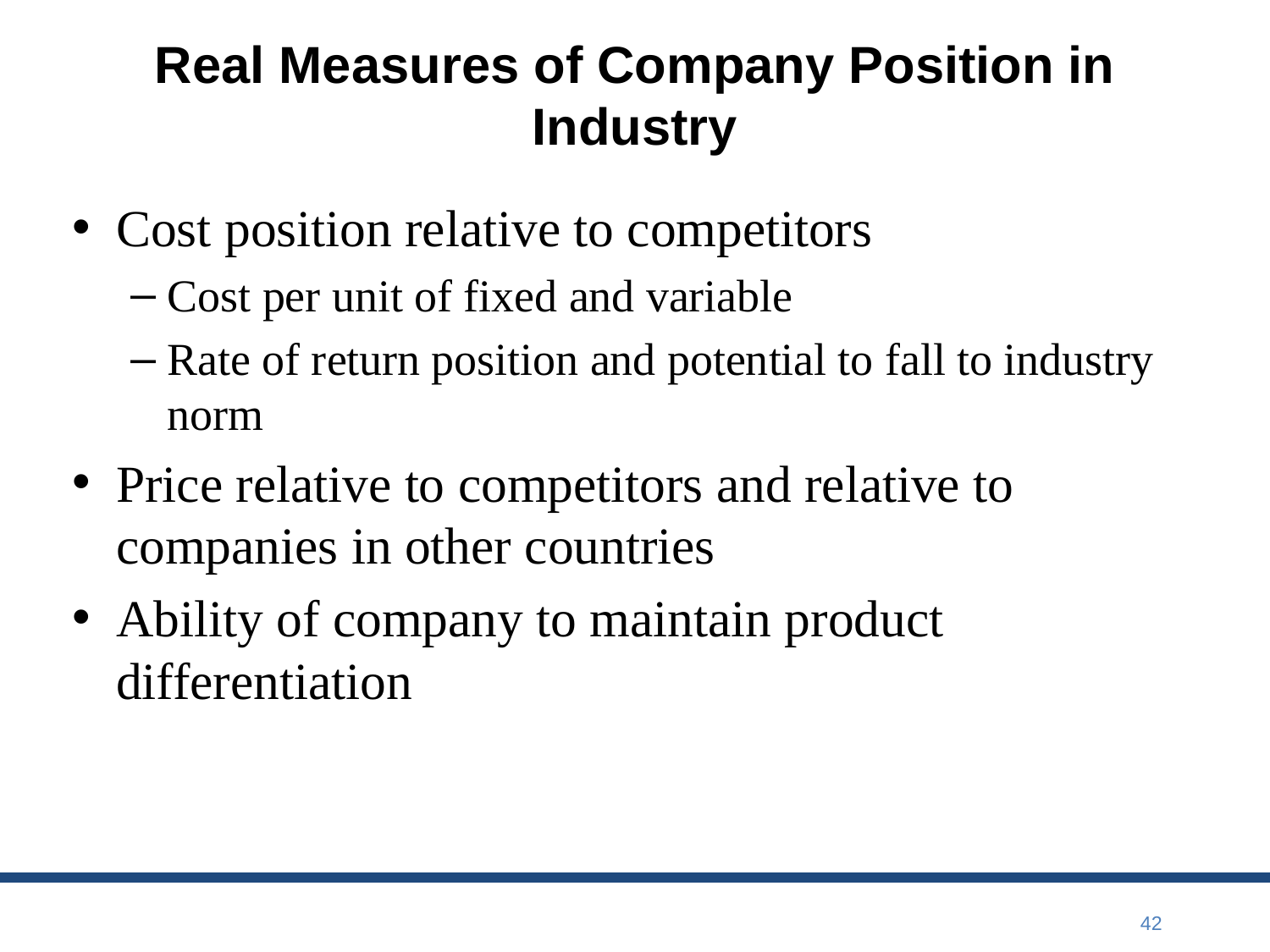

# Real Measures of Company Position in Industry
Cost position relative to competitors
Cost per unit of fixed and variable
Rate of return position and potential to fall to industry norm
Price relative to competitors and relative to companies in other countries
Ability of company to maintain product differentiation